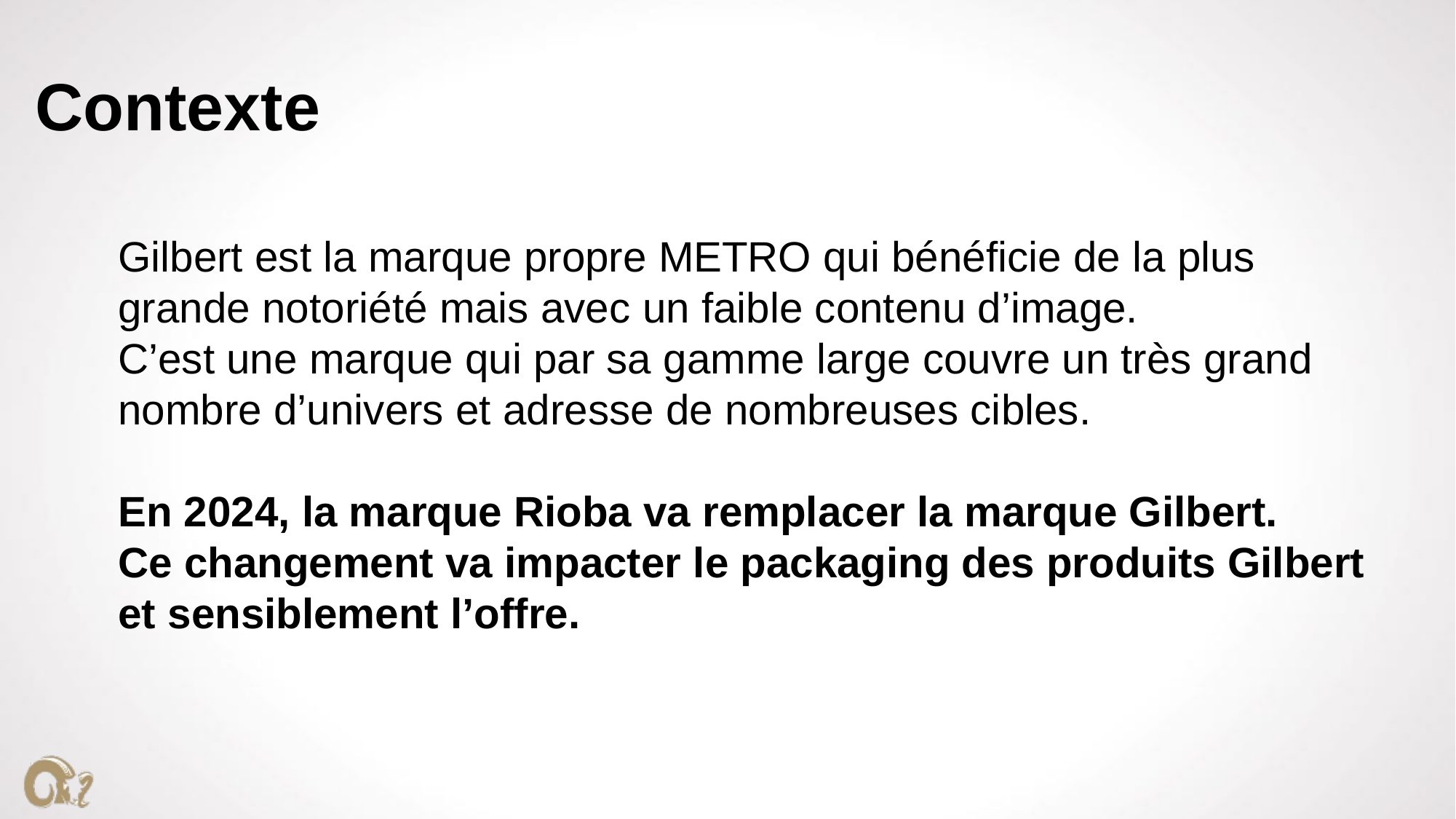

# Contexte
Gilbert est la marque propre METRO qui bénéficie de la plus grande notoriété mais avec un faible contenu d’image.
C’est une marque qui par sa gamme large couvre un très grand nombre d’univers et adresse de nombreuses cibles.

En 2024, la marque Rioba va remplacer la marque Gilbert.
Ce changement va impacter le packaging des produits Gilbert et sensiblement l’offre.